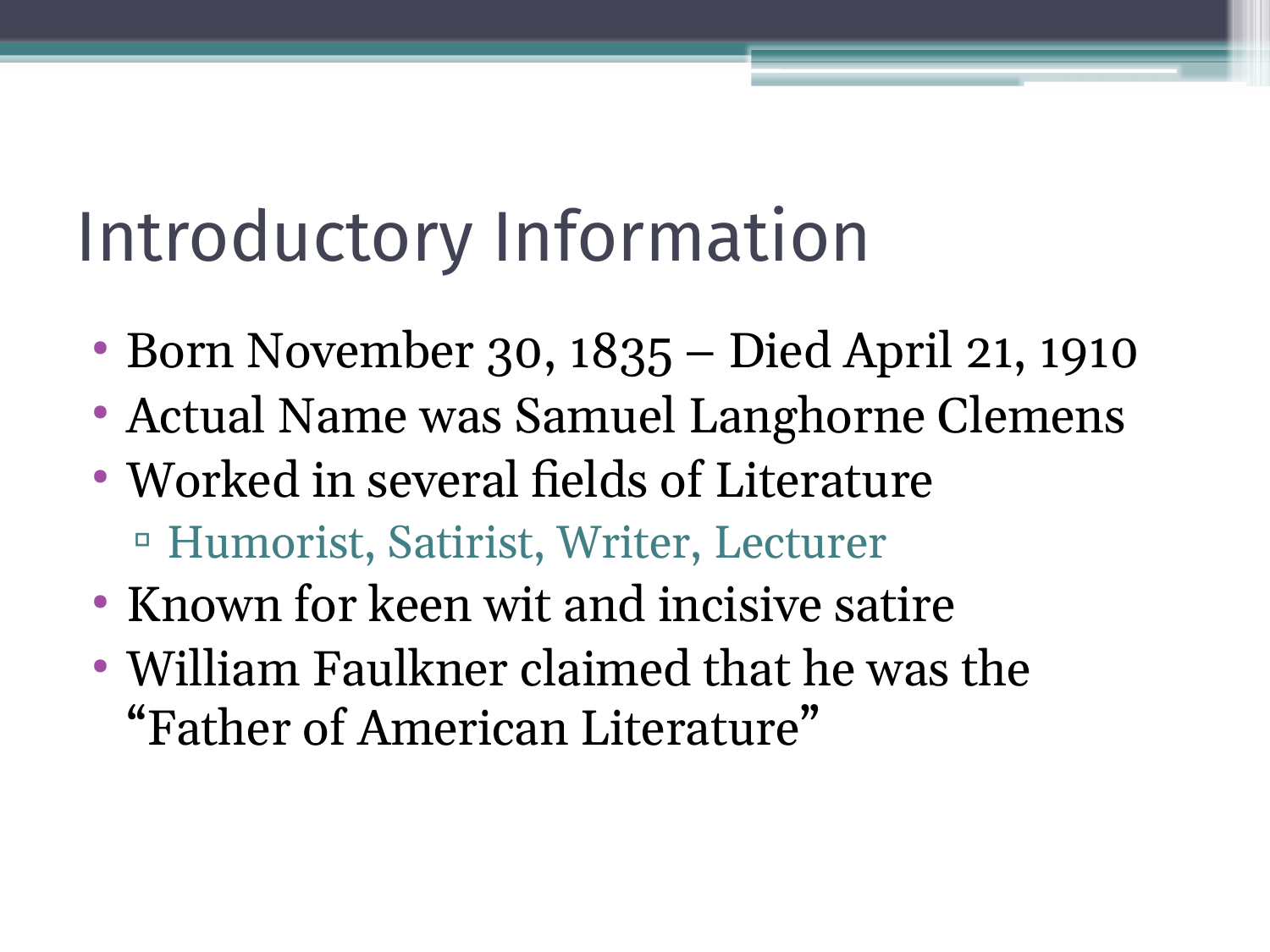

# Introductory Information
Born November 30, 1835 – Died April 21, 1910
Actual Name was Samuel Langhorne Clemens
Worked in several fields of Literature
Humorist, Satirist, Writer, Lecturer
Known for keen wit and incisive satire
William Faulkner claimed that he was the “Father of American Literature”